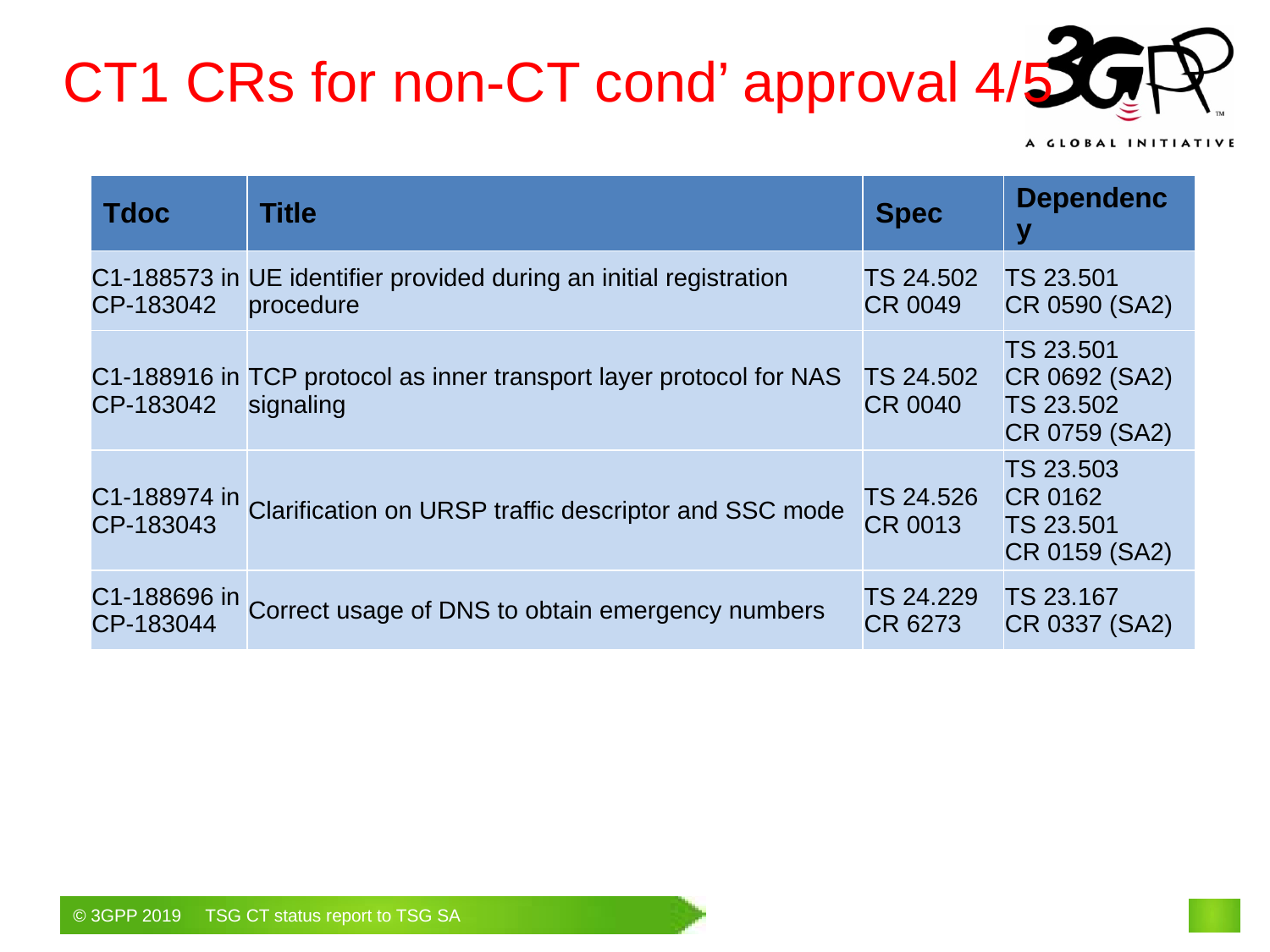

# CT1 CRs for non-CT cond’ approval 4/5

| Tdoc | Title | Spec | Dependency |
| --- | --- | --- | --- |
| C1-188573 in CP-183042 | UE identifier provided during an initial registration procedure | TS 24.502 CR 0049 | TS 23.501 CR 0590 (SA2) |
| C1-188916 in CP-183042 | TCP protocol as inner transport layer protocol for NAS signaling | TS 24.502 CR 0040 | TS 23.501 CR 0692 (SA2) TS 23.502 CR 0759 (SA2) |
| C1-188974 in CP-183043 | Clarification on URSP traffic descriptor and SSC mode | TS 24.526 CR 0013 | TS 23.503 CR 0162 TS 23.501 CR 0159 (SA2) |
| C1-188696 in CP-183044 | Correct usage of DNS to obtain emergency numbers | TS 24.229 CR 6273 | TS 23.167 CR 0337 (SA2) |